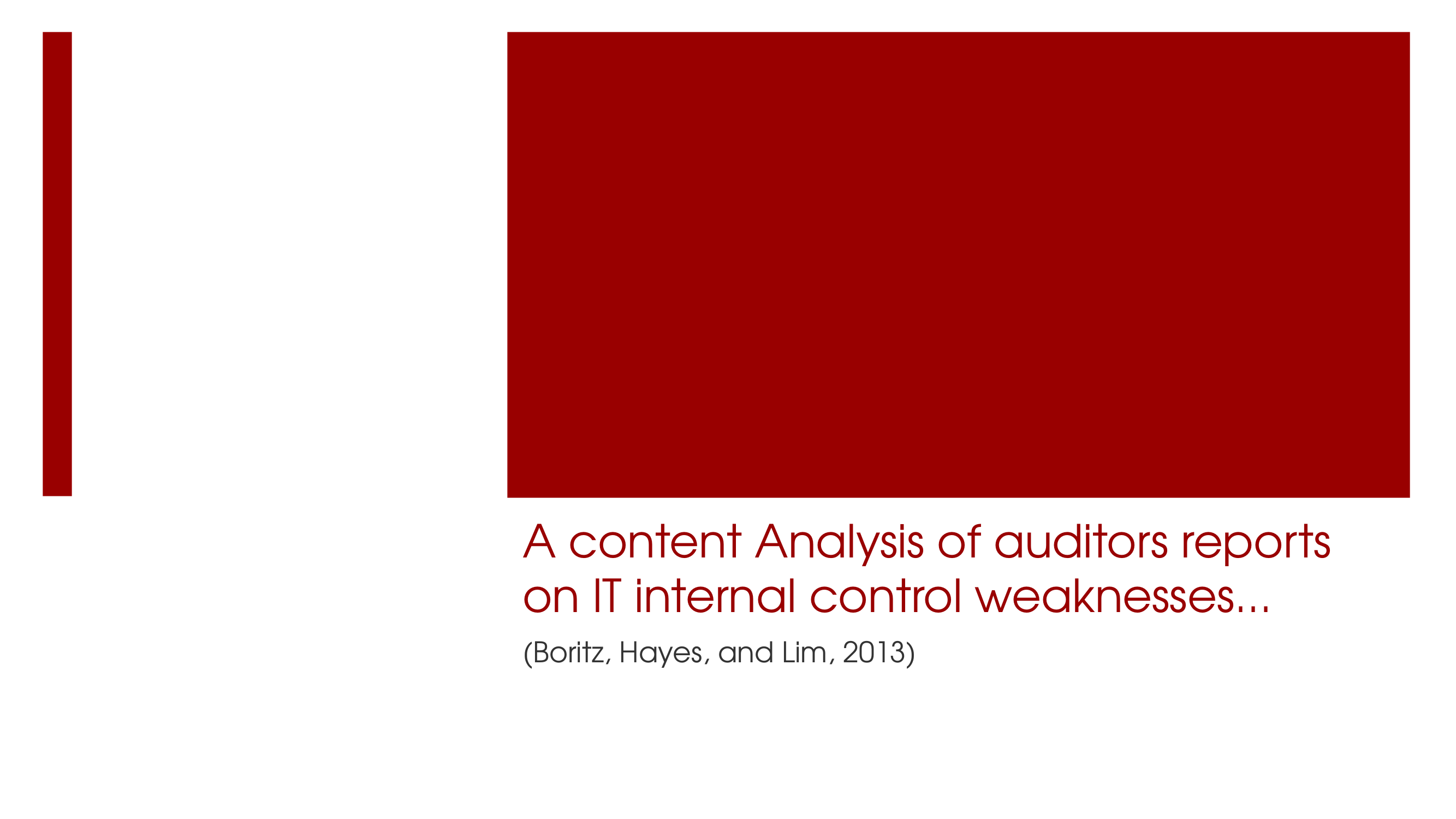

# A content Analysis of auditors reports on IT internal control weaknesses...
(Boritz, Hayes, and Lim, 2013)